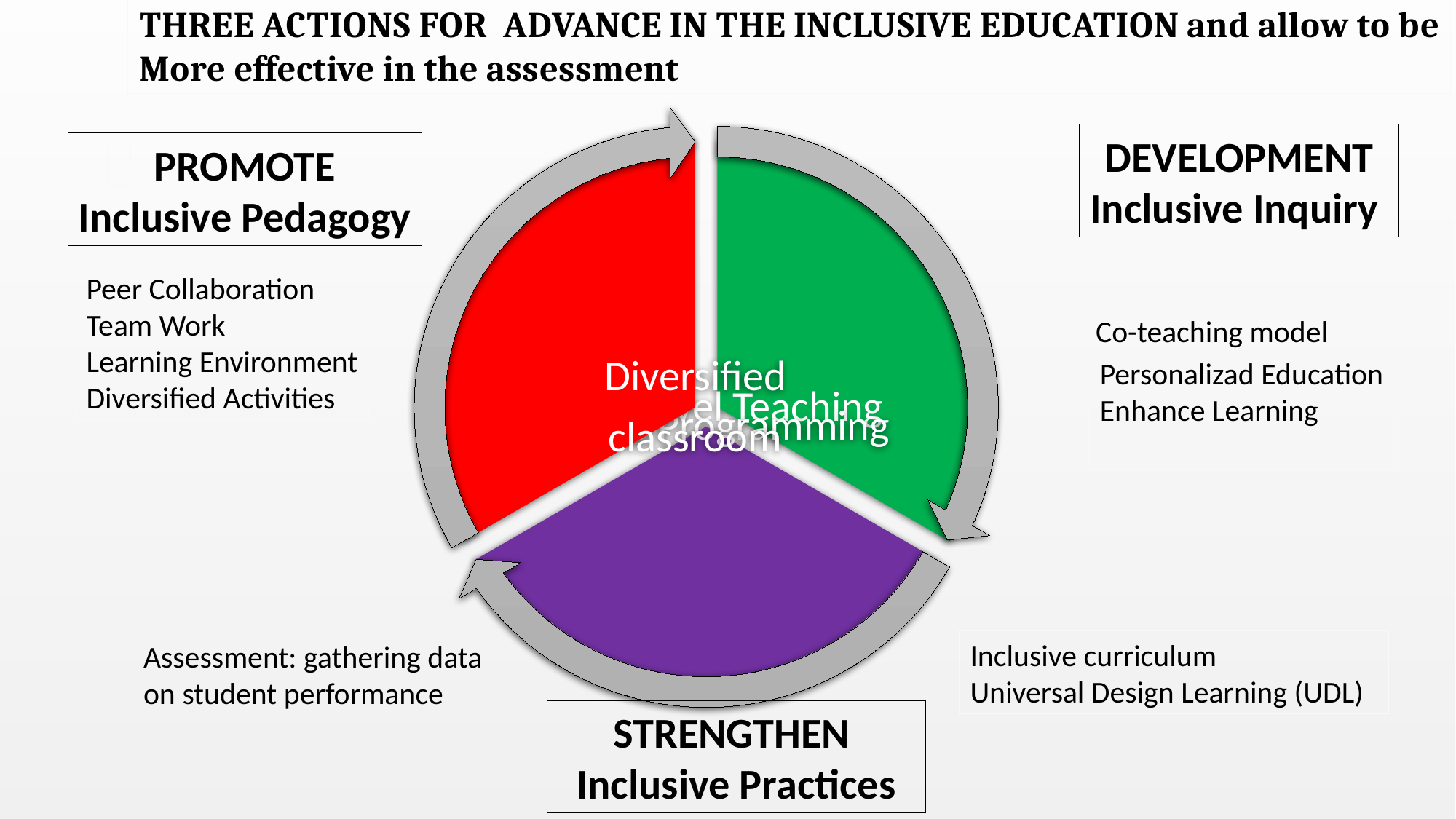

THREE ACTIONS FOR  ADVANCE IN THE INCLUSIVE EDUCATION and allow to be
More effective in the assessment
Multilevel Teaching
Multiple Programming
Diversified
classroom
DEVELOPMENT
Inclusive Inquiry
PROMOTE
Inclusive Pedagogy

Peer Collaboration
Team Work
Learning Environment
Diversified Activities
Co-teaching model
Personalizad Education
Enhance Learning

Inclusive curriculum
Universal Design Learning (UDL)
Assessment: gathering data
on student performance
STRENGTHEN
Inclusive Practices